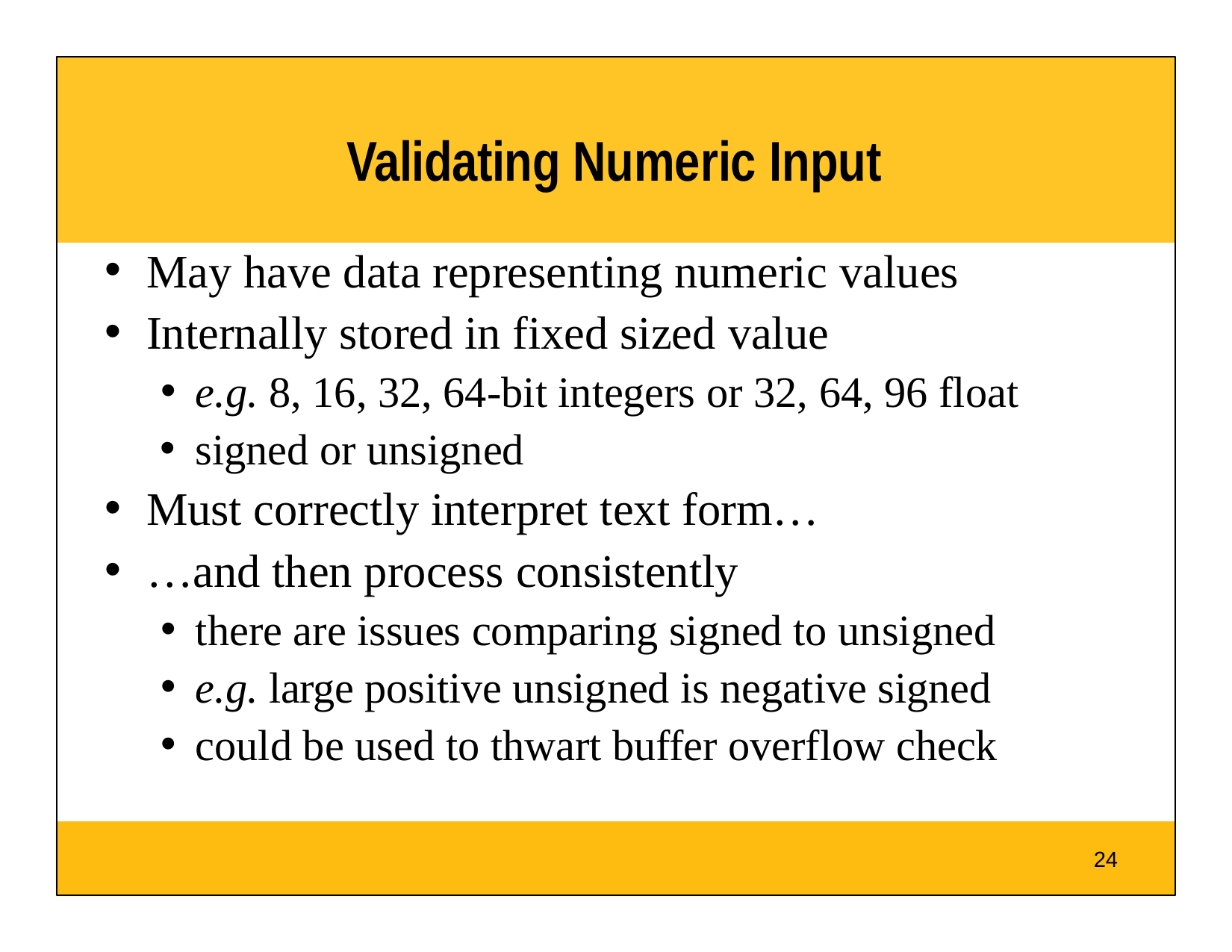

# Validating Numeric Input
May have data representing numeric values
Internally stored in fixed sized value
e.g. 8, 16, 32, 64-bit integers or 32, 64, 96 float
signed or unsigned
Must correctly interpret text form…
…and then process consistently
there are issues comparing signed to unsigned
e.g. large positive unsigned is negative signed
could be used to thwart buffer overflow check
24